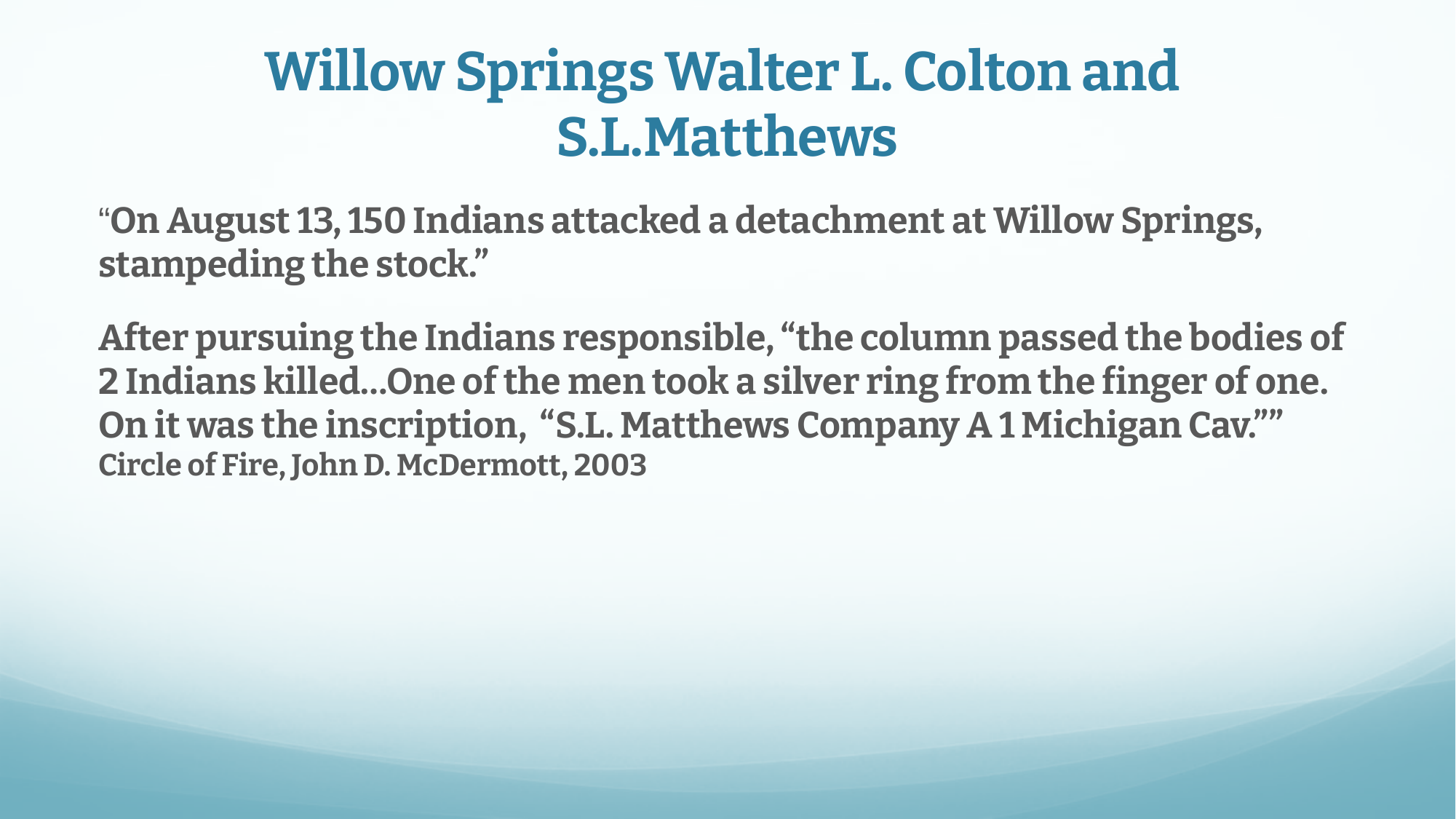

# Willow Springs Walter L. Colton and  S.L.Matthews
“On August 13, 150 Indians attacked a detachment at Willow Springs, stampeding the stock.”
After pursuing the Indians responsible, “the column passed the bodies of 2 Indians killed…One of the men took a silver ring from the finger of one.  On it was the inscription,  “S.L. Matthews Company A 1 Michigan Cav.”” Circle of Fire, John D. McDermott, 2003